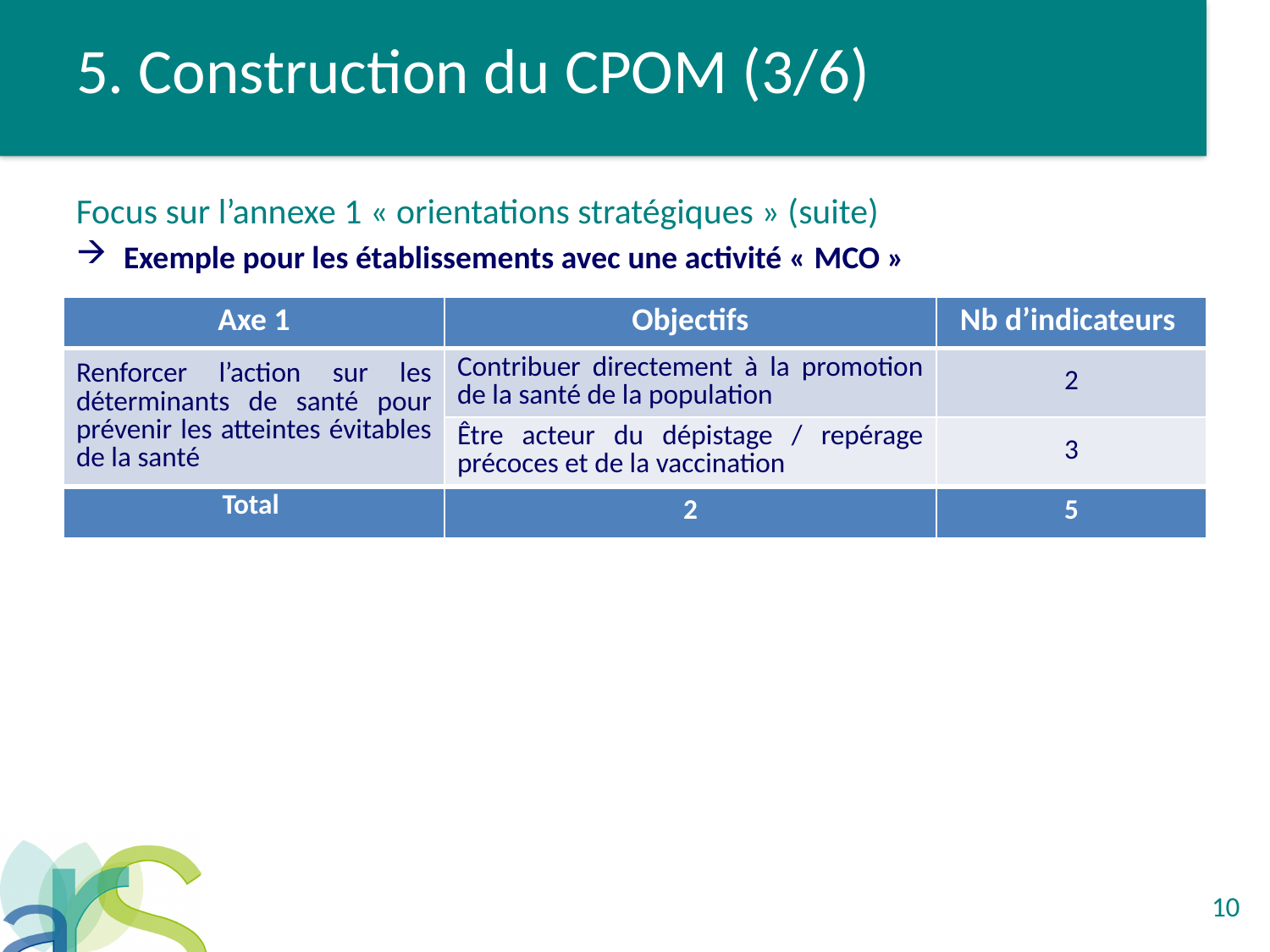

# 5. Construction du CPOM (3/6)
Focus sur l’annexe 1 « orientations stratégiques » (suite)
Exemple pour les établissements avec une activité « MCO »

| Axe 1 | Objectifs | Nb d’indicateurs |
| --- | --- | --- |
| Renforcer l’action sur les déterminants de santé pour prévenir les atteintes évitables de la santé | Contribuer directement à la promotion de la santé de la population | 2 |
|  | Être acteur du dépistage / repérage précoces et de la vaccination | 3 |
| Total | 2 | 5 |
10